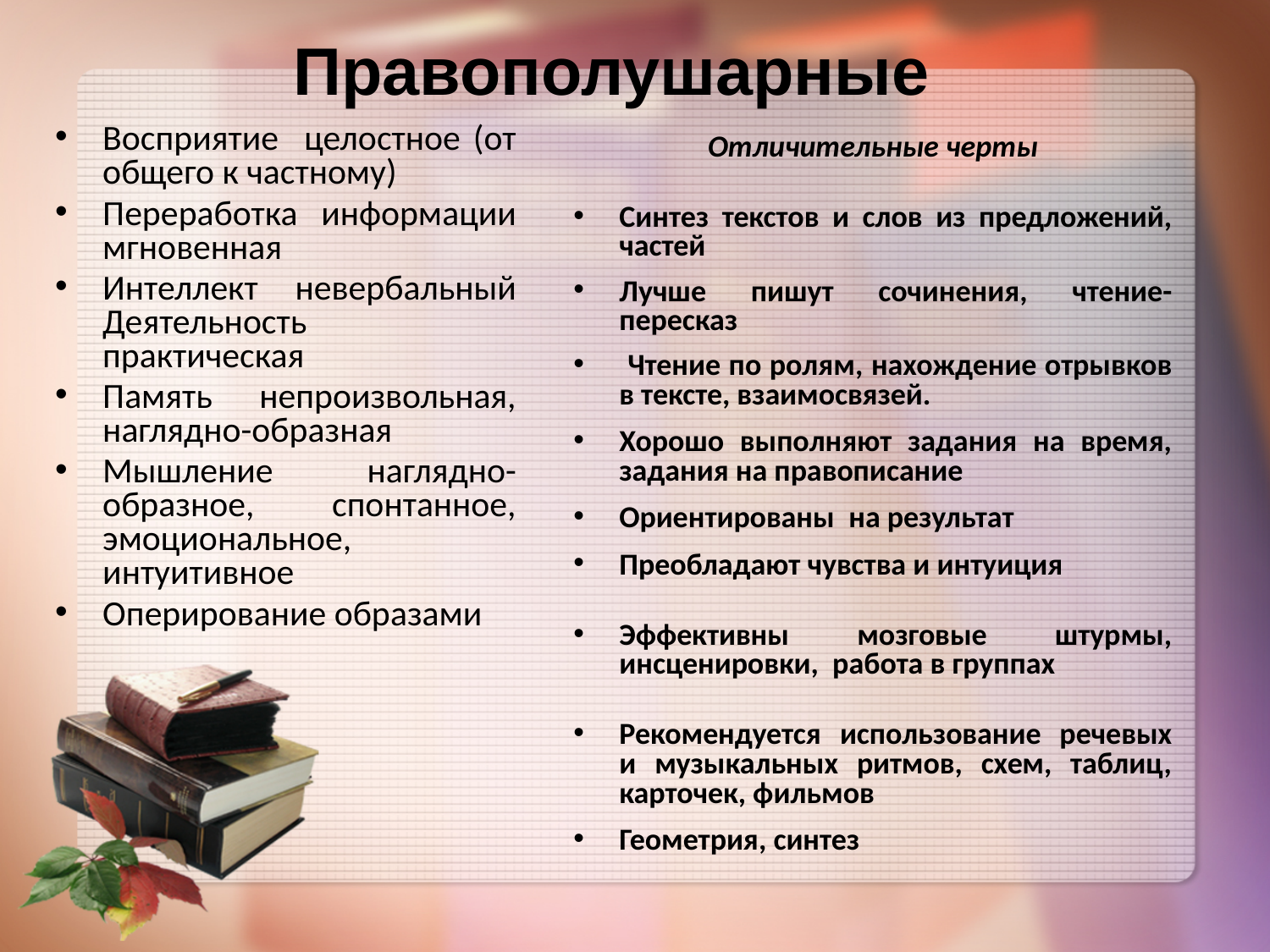

# Правополушарные

Восприятие  целостное (от общего к частному)
Переработка информации мгновенная
Интеллект невербальный Деятельность практическая
Память непроизвольная, наглядно-образная
Мышление  наглядно-образное, спонтанное, эмоциональное, интуитивное
Оперирование образами

Отличительные черты

Синтез текстов и слов из предложений, частей

Лучше пишут сочинения, чтение-пересказ

 Чтение по ролям, нахождение отрывков в тексте, взаимосвязей.

Хорошо выполняют задания на время, задания на правописание

Ориентированы  на результат

Преобладают чувства и интуиция

Эффективны мозговые штурмы, инсценировки,  работа в группах

Рекомендуется использование речевых и музыкальных ритмов, схем, таблиц, карточек, фильмов

Геометрия, синтез